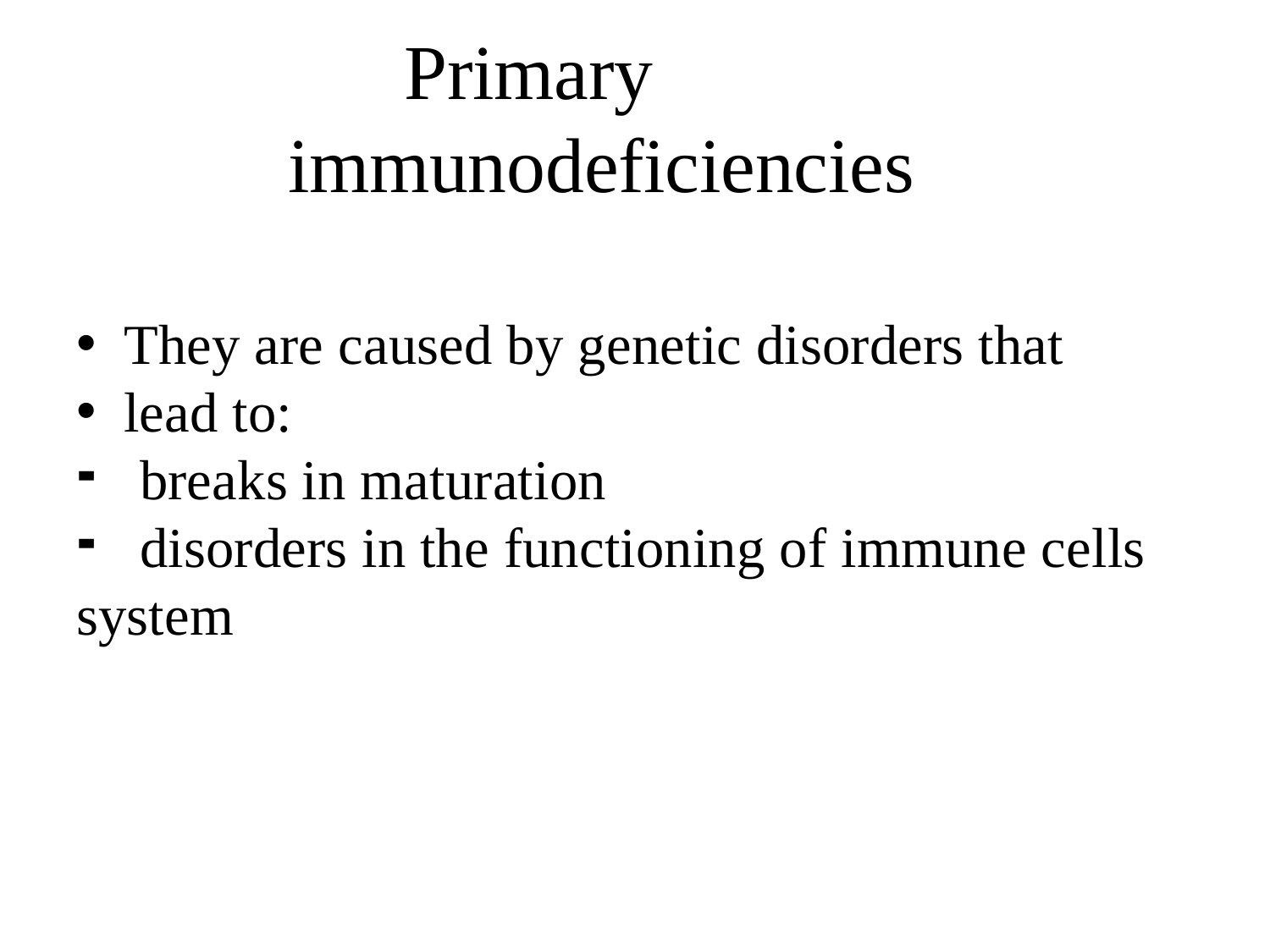

# Primary immunodeficiencies
They are caused by genetic disorders that
lead to:
breaks in maturation
disorders in the functioning of immune cells
system